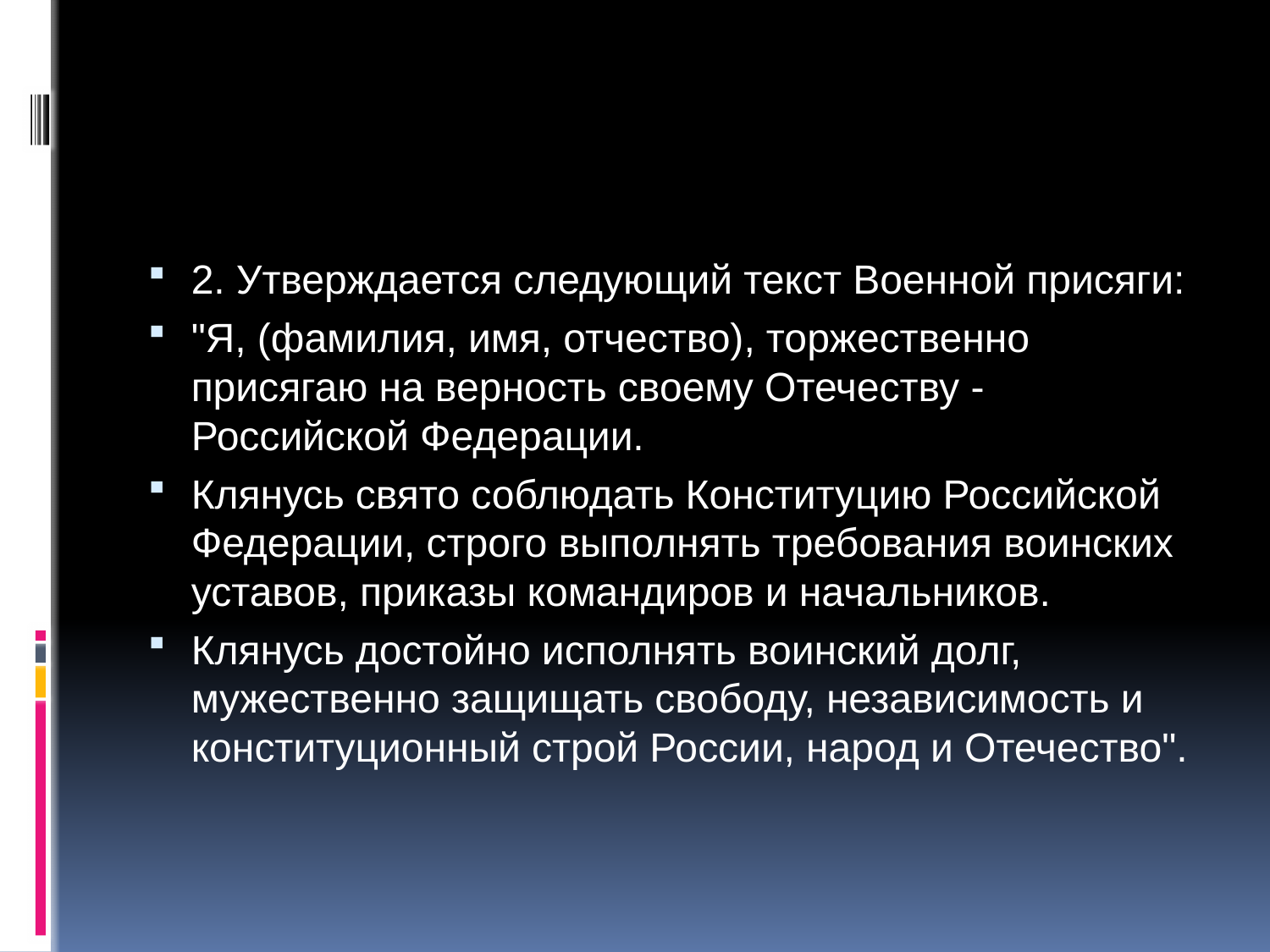

#
2. Утверждается следующий текст Военной присяги:
"Я, (фамилия, имя, отчество), торжественно присягаю на верность своему Отечеству - Российской Федерации.
Клянусь свято соблюдать Конституцию Российской Федерации, строго выполнять требования воинских уставов, приказы командиров и начальников.
Клянусь достойно исполнять воинский долг, мужественно защищать свободу, независимость и конституционный строй России, народ и Отечество".